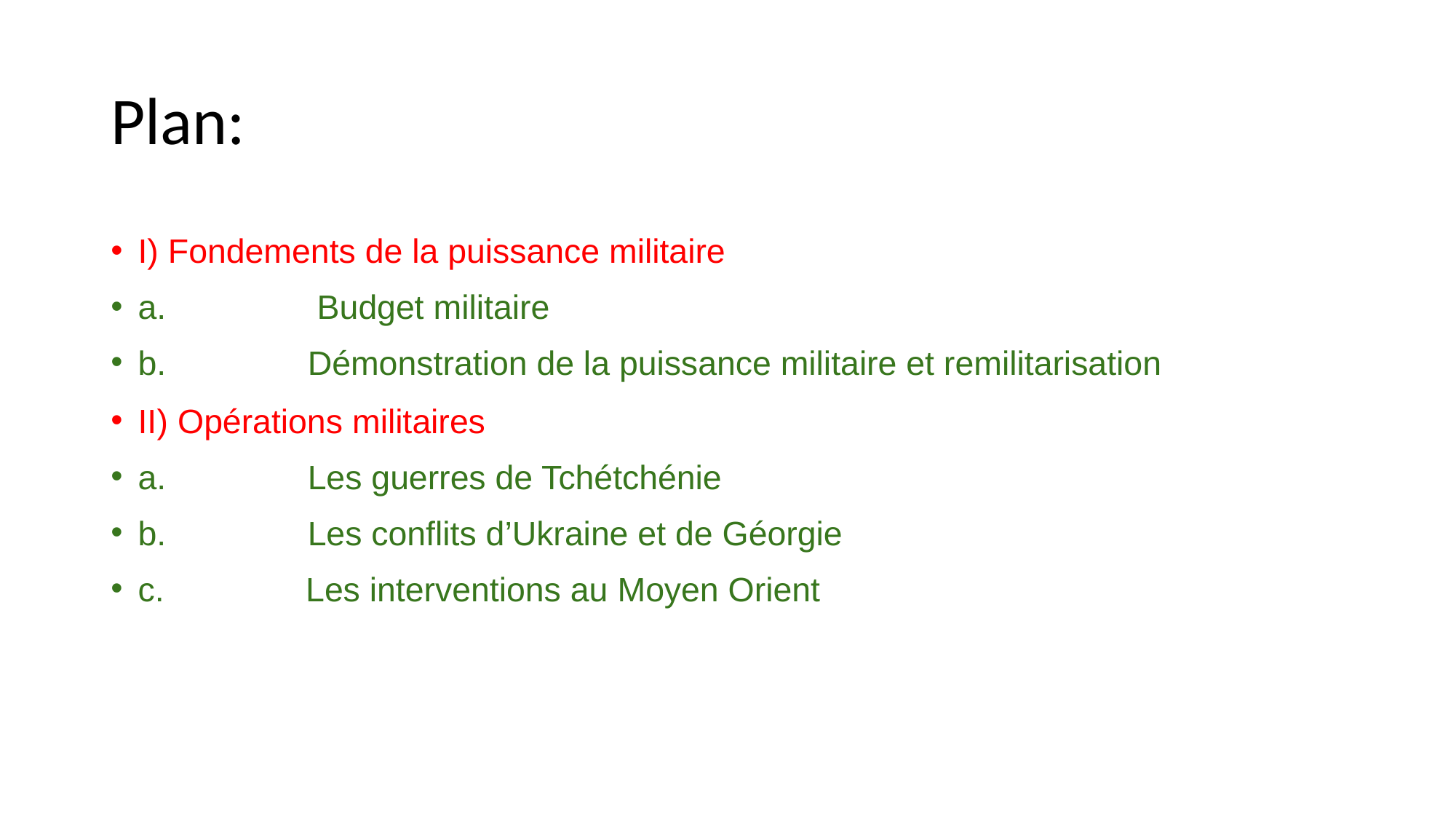

# Plan:
I) Fondements de la puissance militaire
a.                Budget militaire
b.               Démonstration de la puissance militaire et remilitarisation
II) Opérations militaires
a.               Les guerres de Tchétchénie
b.               Les conflits d’Ukraine et de Géorgie
c.               Les interventions au Moyen Orient